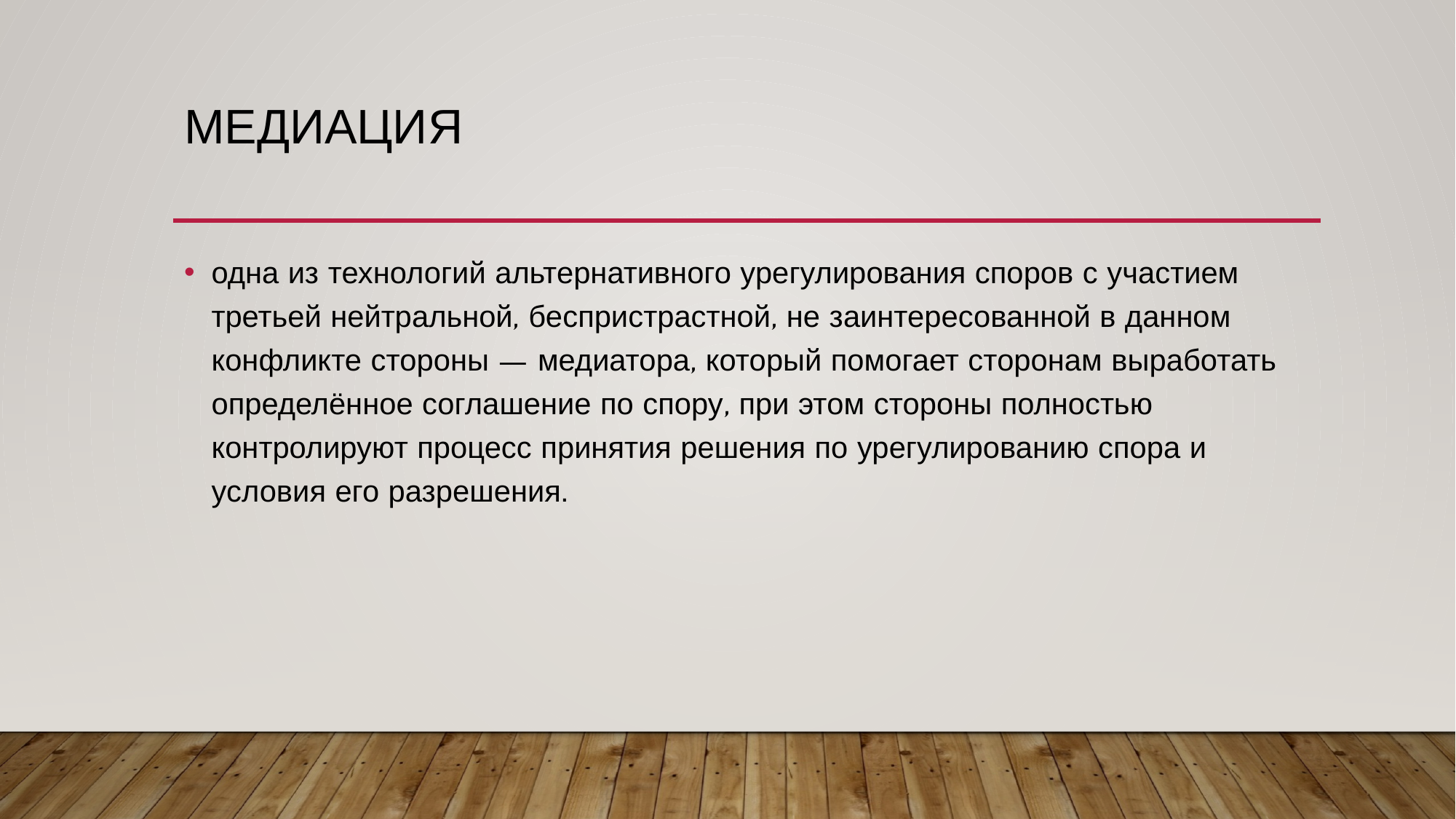

# Медиация
одна из технологий альтернативного урегулирования споров с участием третьей нейтральной, беспристрастной, не заинтересованной в данном конфликте стороны — медиатора, который помогает сторонам выработать определённое соглашение по спору, при этом стороны полностью контролируют процесс принятия решения по урегулированию спора и условия его разрешения.